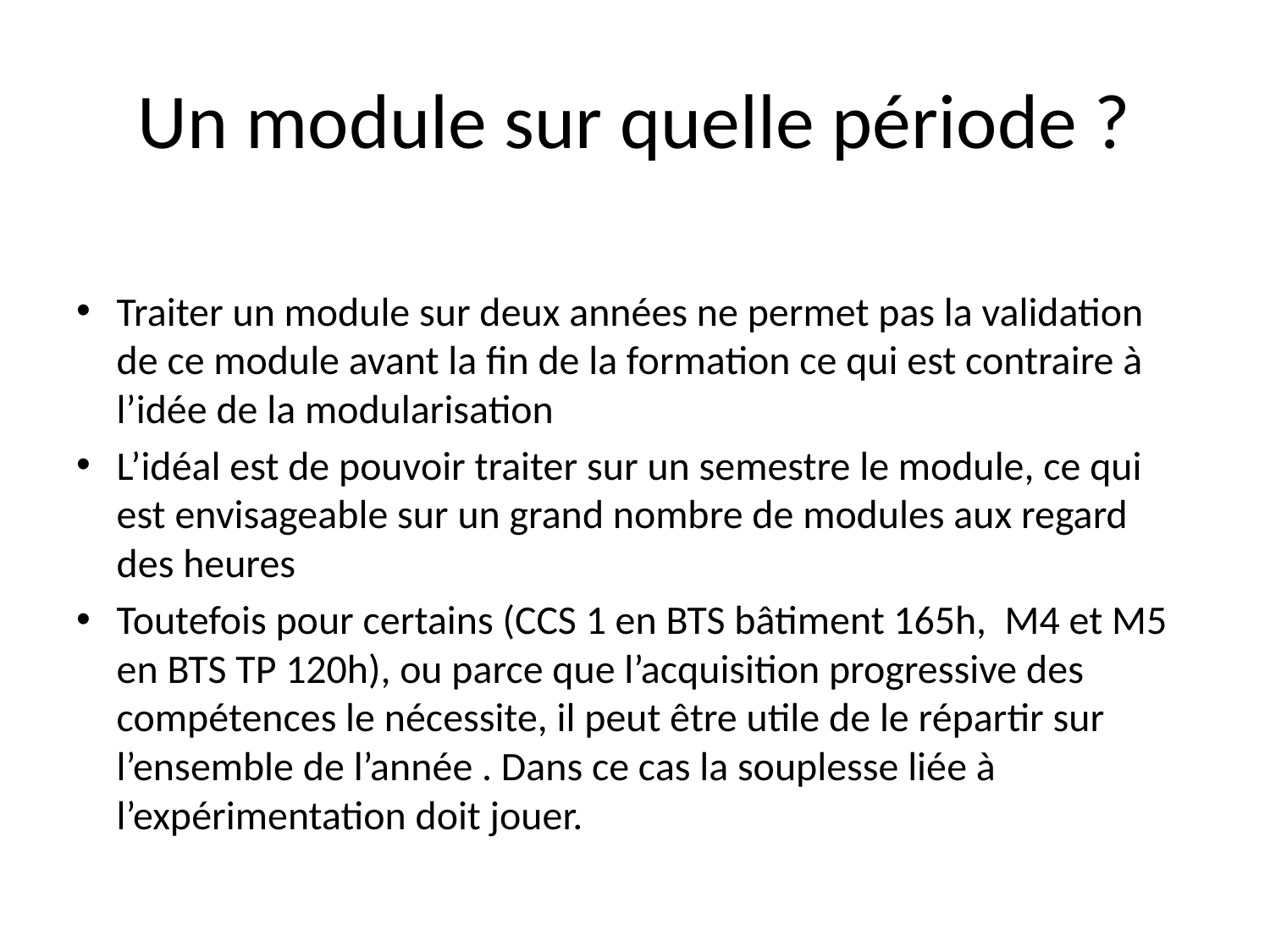

# Un module sur quelle période ?

Traiter un module sur deux années ne permet pas la validation de ce module avant la fin de la formation ce qui est contraire à l’idée de la modularisation
L’idéal est de pouvoir traiter sur un semestre le module, ce qui est envisageable sur un grand nombre de modules aux regard des heures
Toutefois pour certains (CCS 1 en BTS bâtiment 165h,  M4 et M5 en BTS TP 120h), ou parce que l’acquisition progressive des compétences le nécessite, il peut être utile de le répartir sur l’ensemble de l’année . Dans ce cas la souplesse liée à l’expérimentation doit jouer.